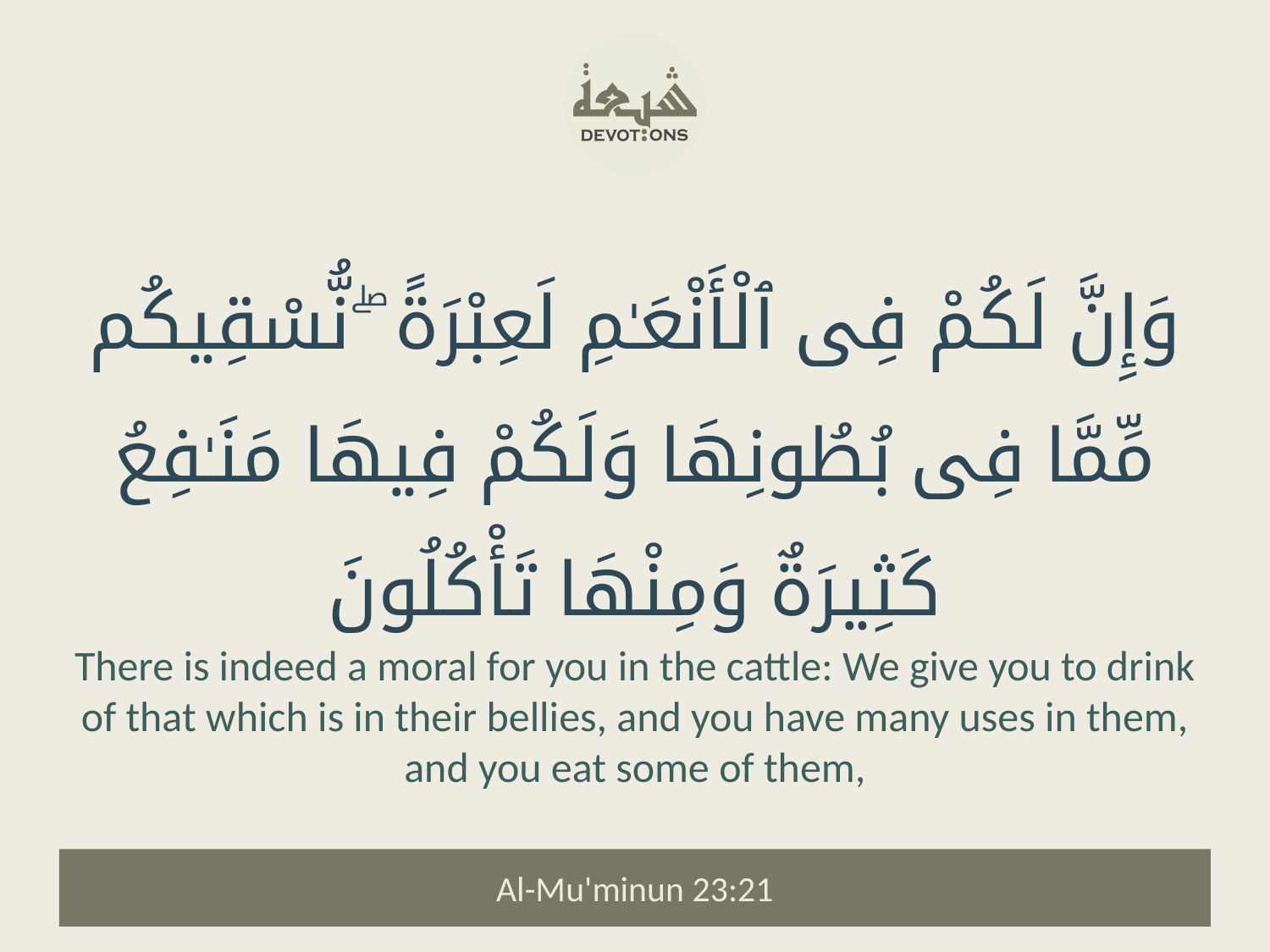

وَإِنَّ لَكُمْ فِى ٱلْأَنْعَـٰمِ لَعِبْرَةً ۖ نُّسْقِيكُم مِّمَّا فِى بُطُونِهَا وَلَكُمْ فِيهَا مَنَـٰفِعُ كَثِيرَةٌ وَمِنْهَا تَأْكُلُونَ
There is indeed a moral for you in the cattle: We give you to drink of that which is in their bellies, and you have many uses in them, and you eat some of them,
Al-Mu'minun 23:21